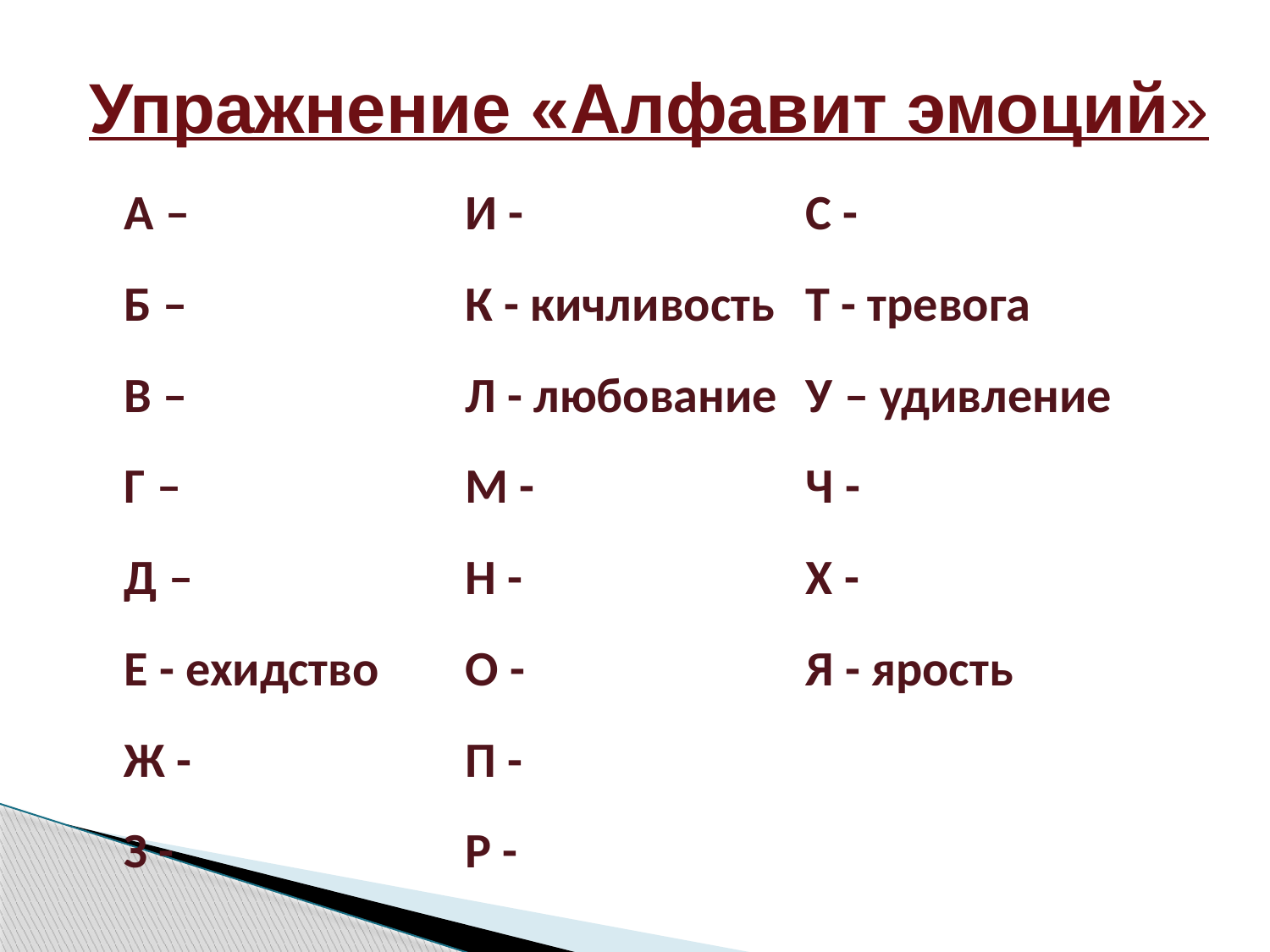

Упражнение «Алфавит эмоций»
| А – | И - | С - |
| --- | --- | --- |
| Б – | К - кичливость | Т - тревога |
| В – | Л - любование | У – удивление |
| Г – | М - | Ч - |
| Д – | Н - | Х - |
| Е - ехидство | О - | Я - ярость |
| Ж - | П - |  |
| З - | Р - |  |